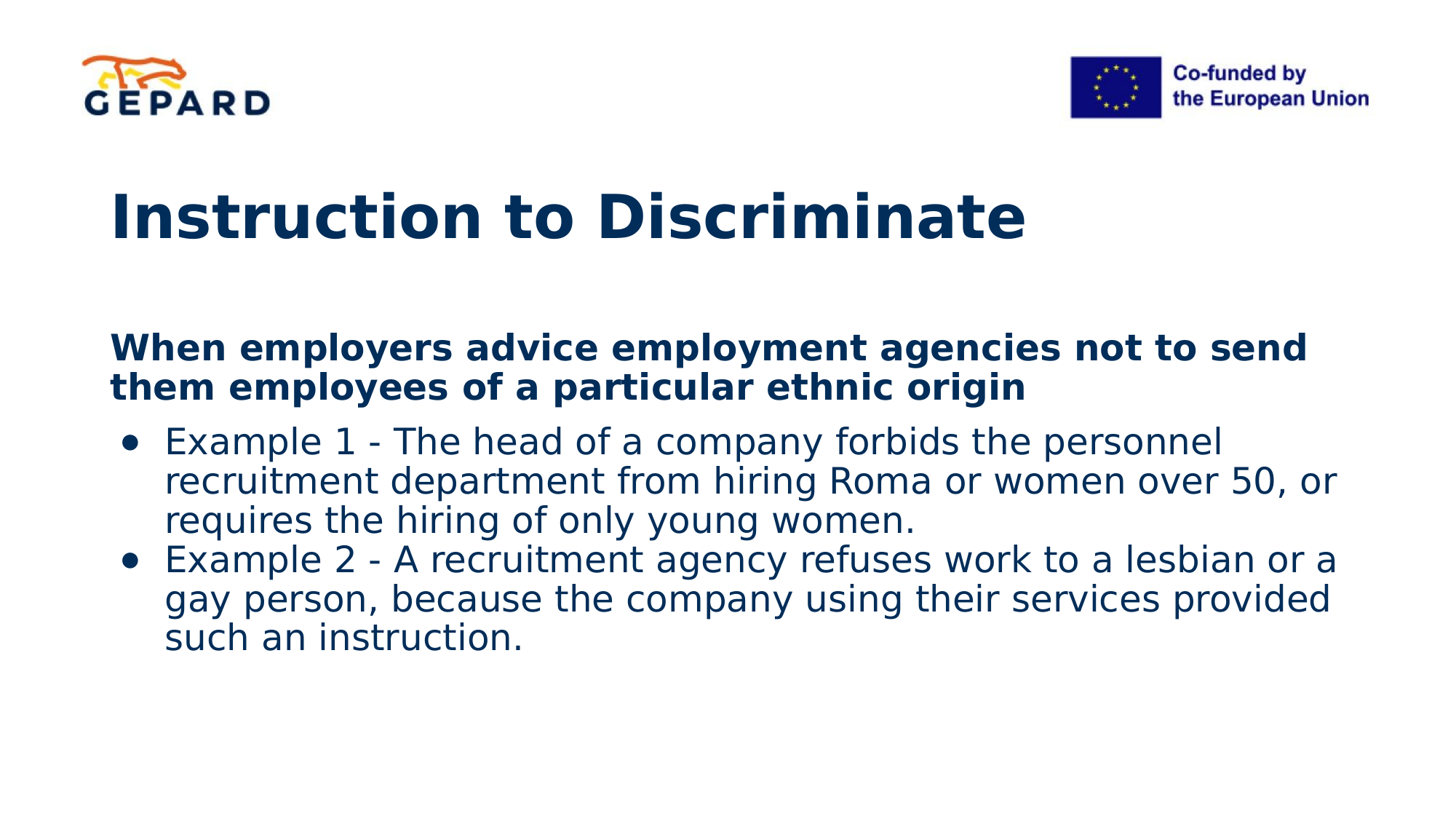

# Instruction to Discriminate
When employers advice employment agencies not to send them employees of a particular ethnic origin
Example 1 - The head of a company forbids the personnel recruitment department from hiring Roma or women over 50, or requires the hiring of only young women.
Example 2 - A recruitment agency refuses work to a lesbian or a gay person, because the company using their services provided such an instruction.